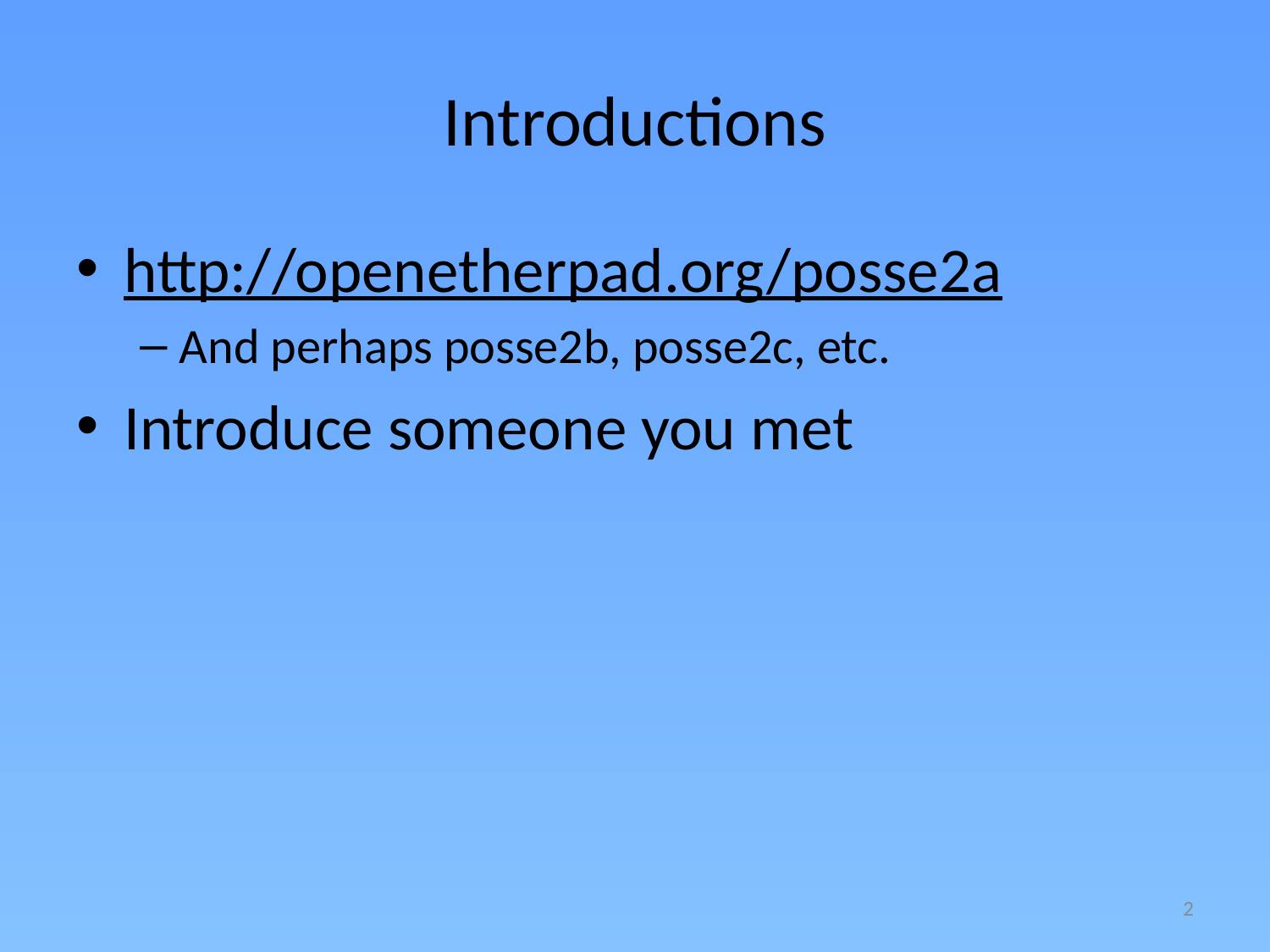

# Introductions
http://openetherpad.org/posse2a
And perhaps posse2b, posse2c, etc.
Introduce someone you met
2